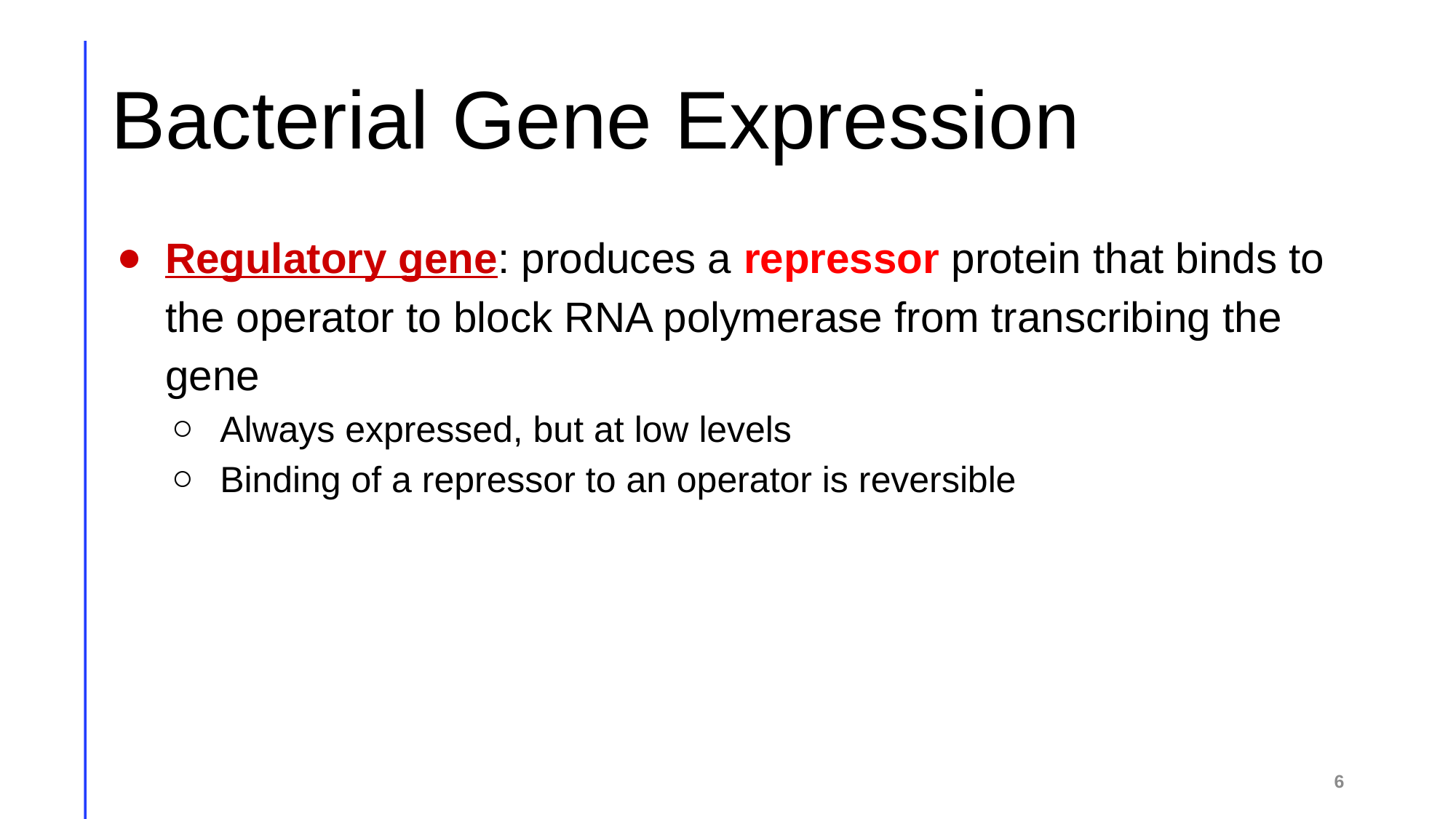

# Bacterial Gene Expression
Regulatory gene: produces a repressor protein that binds to the operator to block RNA polymerase from transcribing the gene
Always expressed, but at low levels
Binding of a repressor to an operator is reversible

6